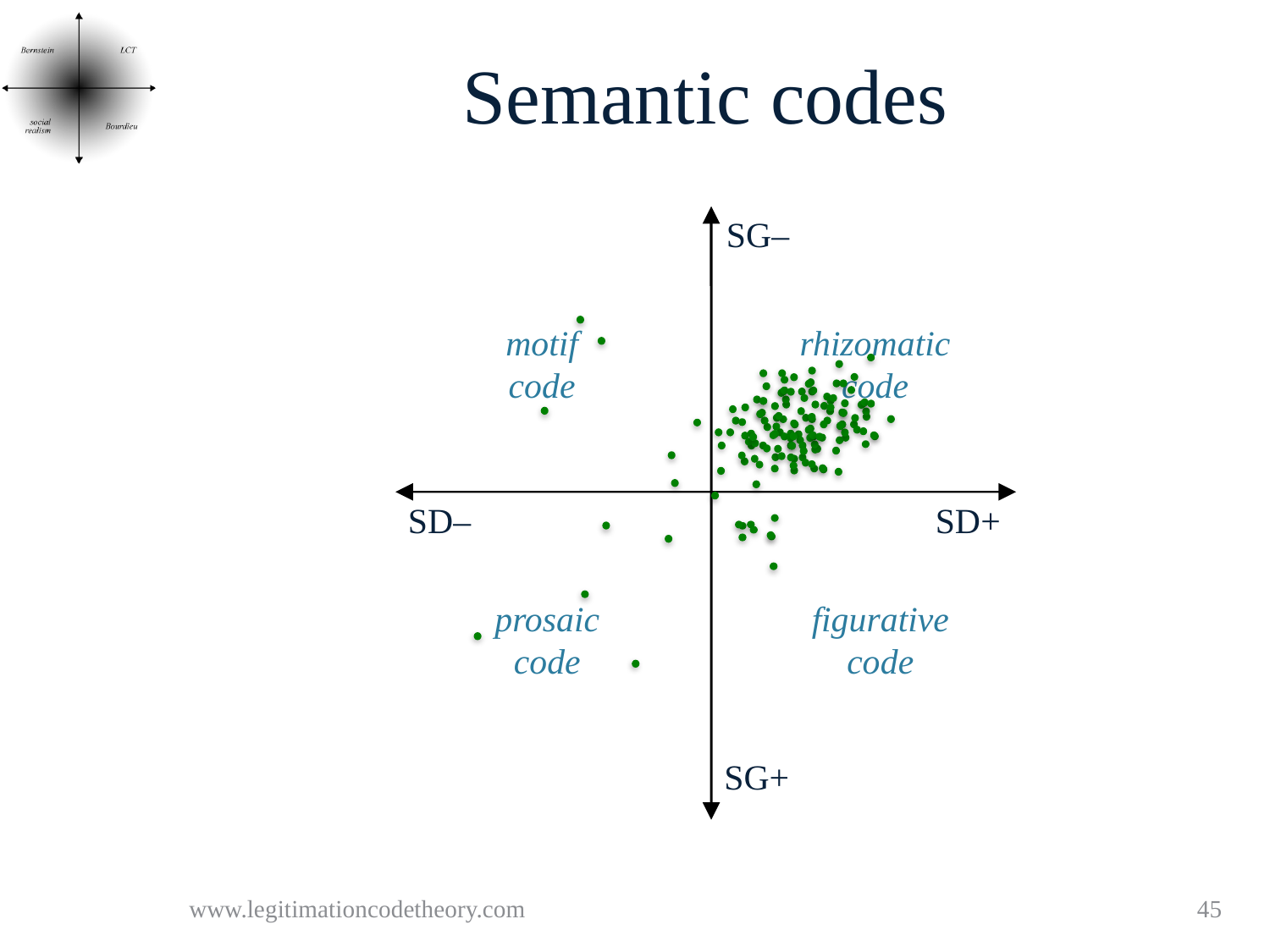

# Semantic codes

SG–
SG+
motif
code
rhizomatic
code

SD–
SD+
prosaic
code
figurative
code
www.legitimationcodetheory.com
45